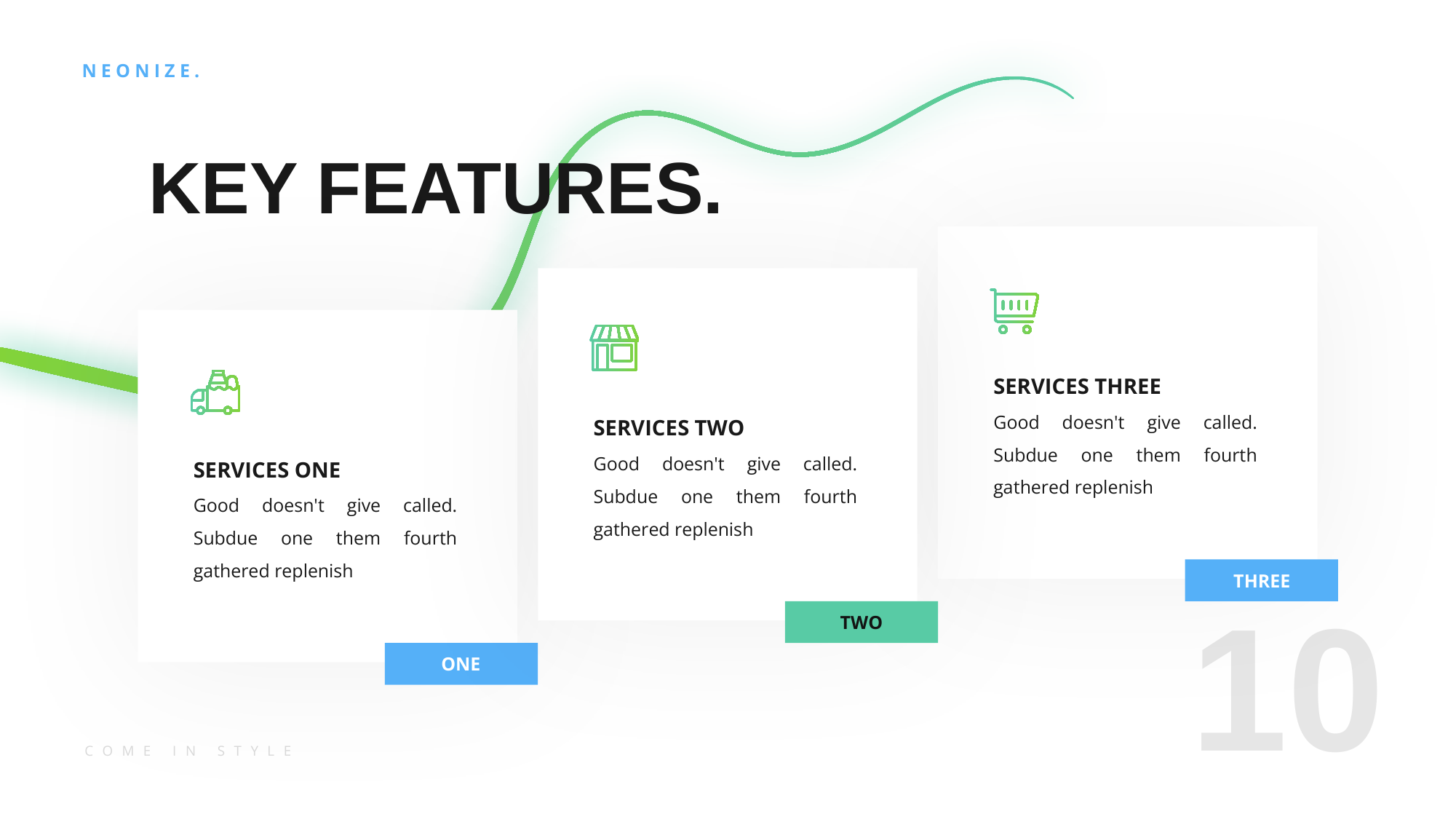

# KEY FEATURES.

SERVICES THREE

Good doesn't give called. Subdue one them fourth gathered replenish
SERVICES TWO
Good doesn't give called. Subdue one them fourth gathered replenish
SERVICES ONE
Good doesn't give called. Subdue one them fourth gathered replenish

THREE

TWO

ONE